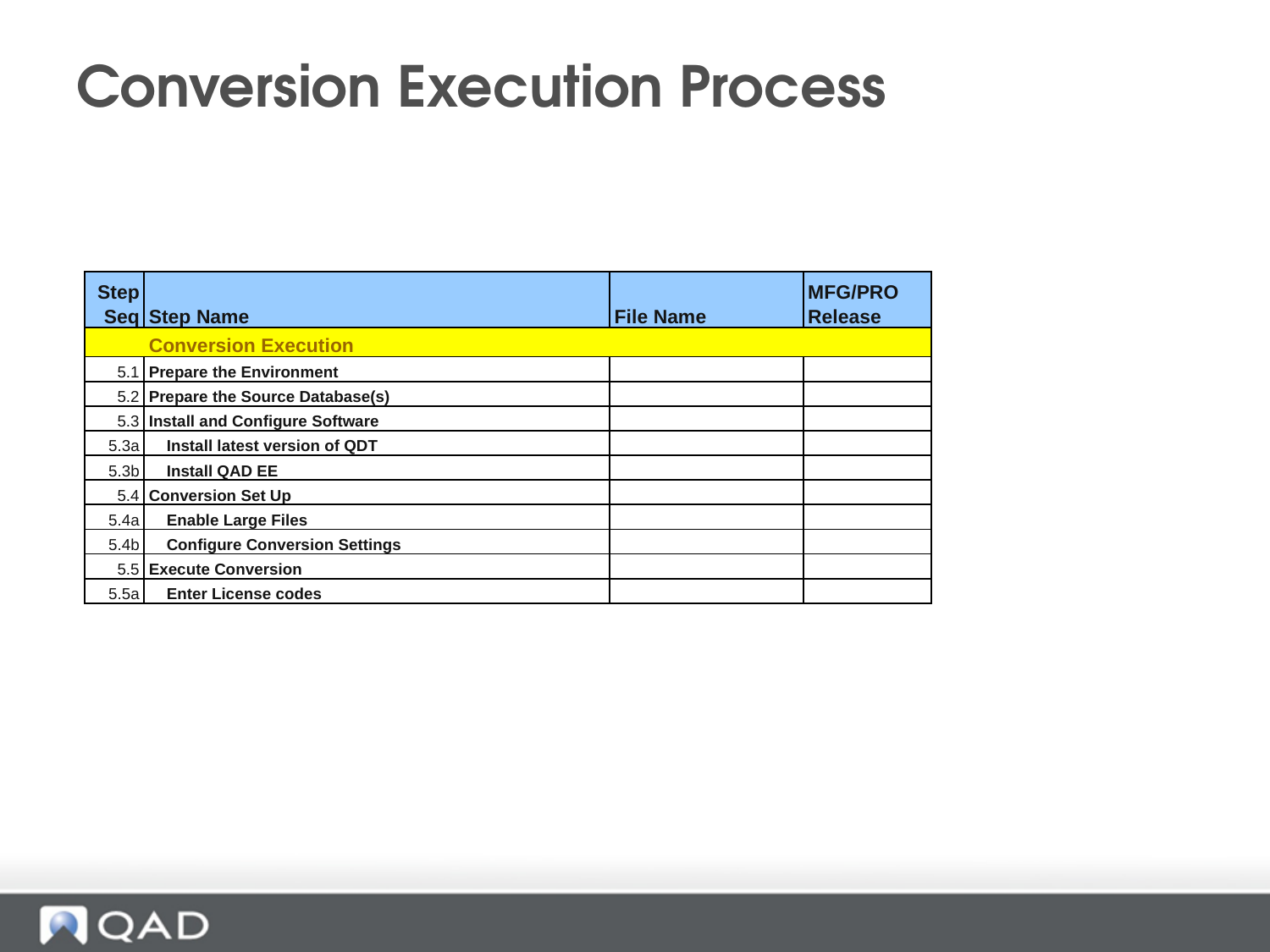

# Conversion Execution Process
| Step Seq | Step Name | File Name | MFG/PRO Release |
| --- | --- | --- | --- |
|  | Conversion Execution |  |  |
| 5.1 | Prepare the Environment |  |  |
| 5.2 | Prepare the Source Database(s) |  |  |
| 5.3 | Install and Configure Software |  |  |
| 5.3a | Install latest version of QDT |  |  |
| 5.3b | Install QAD EE |  |  |
| 5.4 | Conversion Set Up |  |  |
| 5.4a | Enable Large Files |  |  |
| 5.4b | Configure Conversion Settings |  |  |
| 5.5 | Execute Conversion |  |  |
| 5.5a | Enter License codes |  |  |